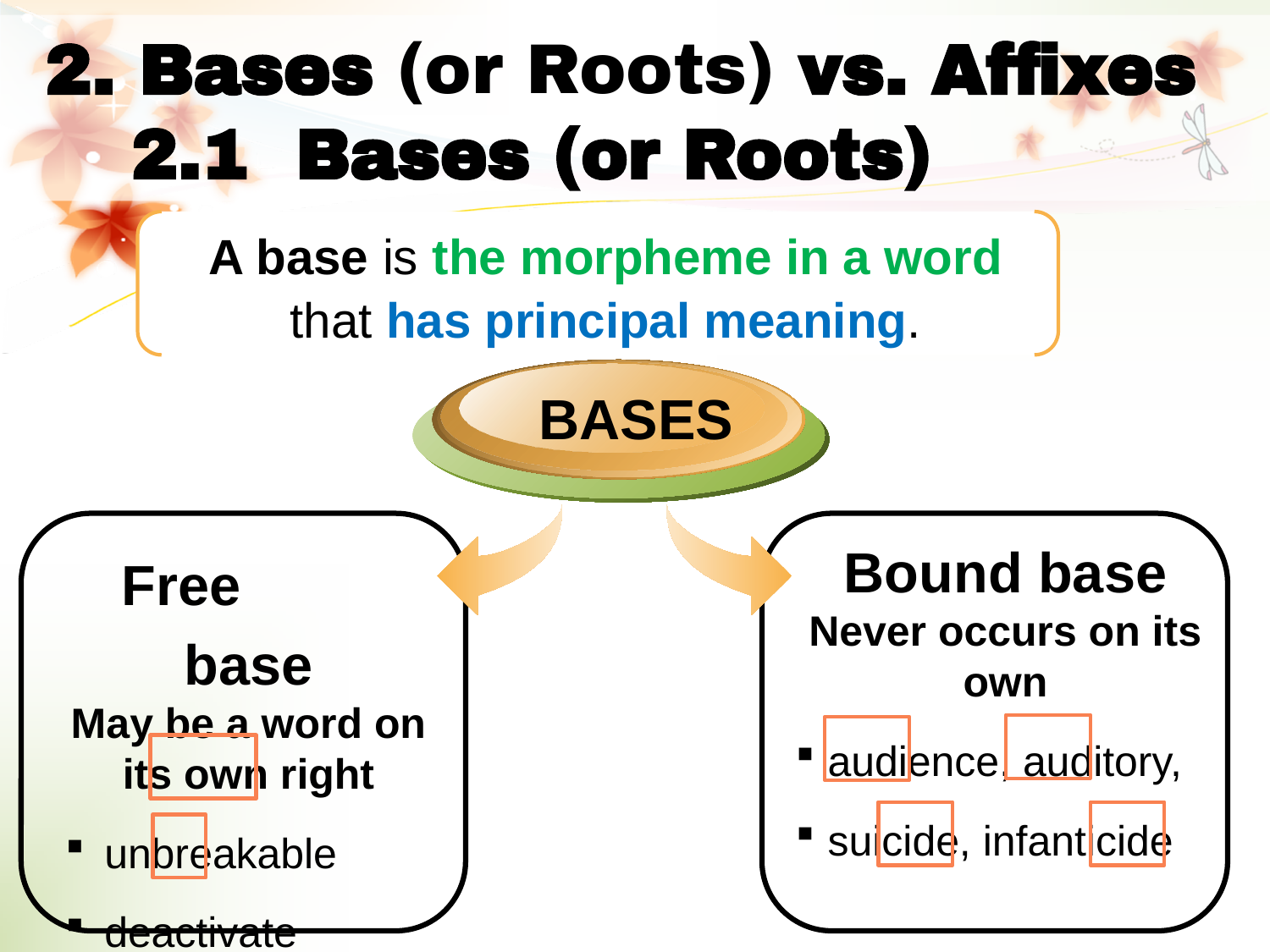

2. Bases (or Roots) vs. Affixes
2.1  Bases (or Roots)

A base is the morpheme in a word that has principal meaning.

BASES

Bound base
Never occurs on its own
audience, auditory,
suicide, infanticide
Free 	base
May be a word on its own right
unbreakable
deactivate